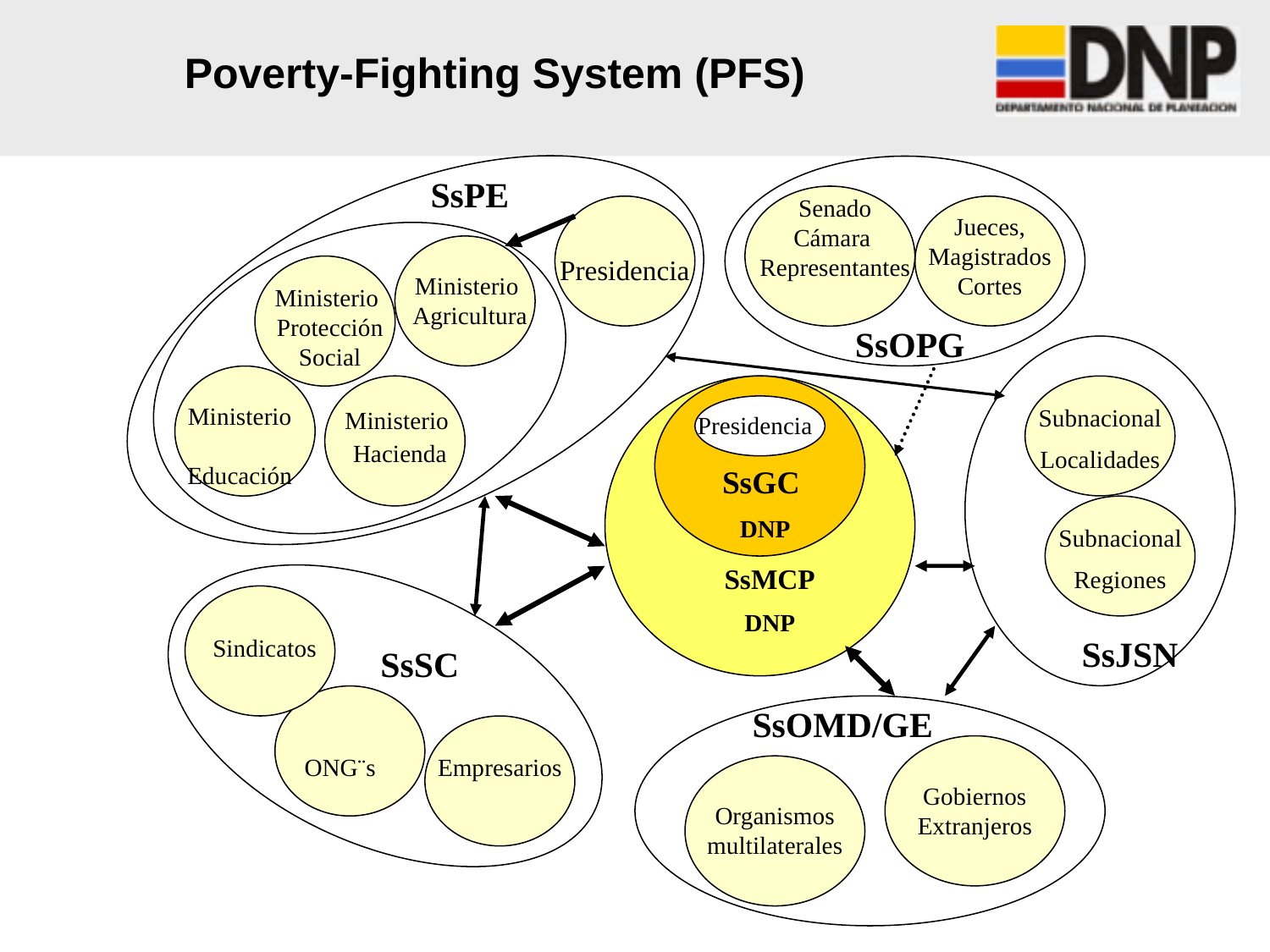

# Poverty-Fighting System (PFS)

SsPE

Senado Cámara  Representantes

Jueces, Magistrados Cortes

Presidencia

Ministerio  Agricultura
Ministerio  Protección Social
SsOPG

Ministerio  Educación

Subnacional
Localidades
Presidencia
Ministerio
Hacienda
SsGC
DNP

Subnacional
Regiones
SsMCP
DNP

Sindicatos

SsJSN
SsSC

SsOMD/GE

ONG¨s
Empresarios

Gobiernos Extranjeros
Organismos multilaterales